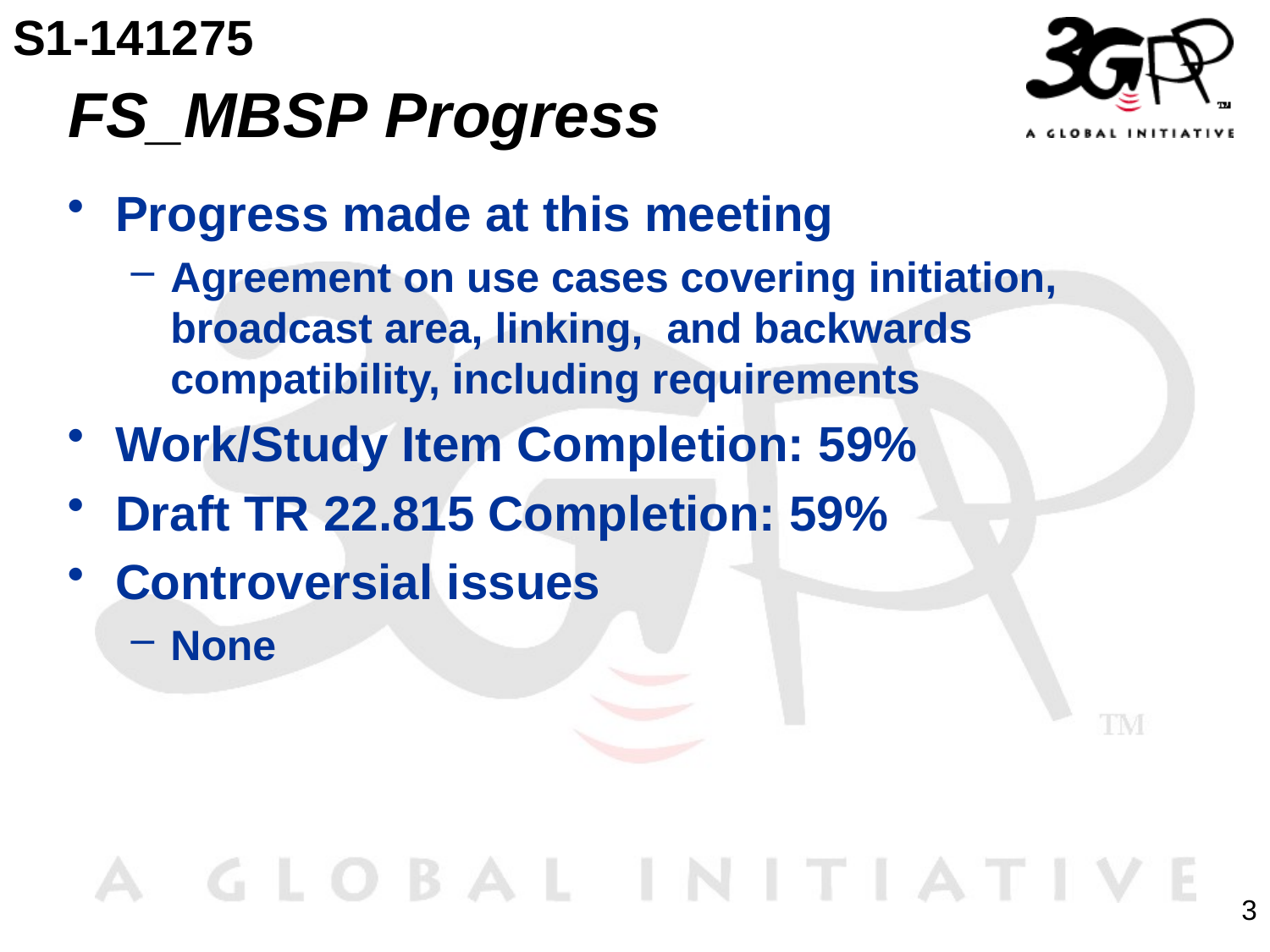

S1-141275

# FS_MBSP Progress
Progress made at this meeting
Agreement on use cases covering initiation, broadcast area, linking,  and backwards compatibility, including requirements
Work/Study Item Completion: 59%
Draft TR 22.815 Completion: 59%
Controversial issues
None
3